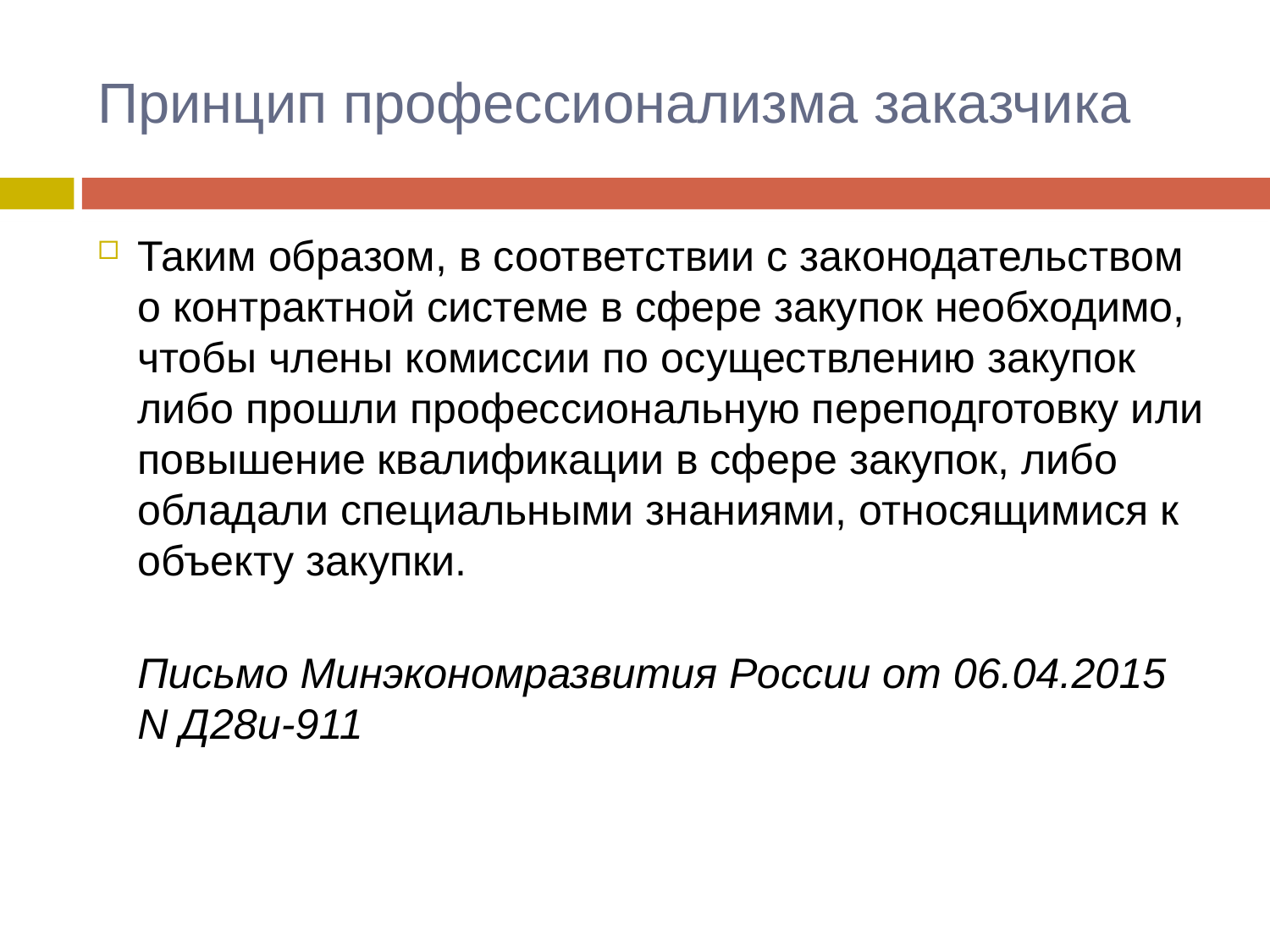

# Принцип профессионализма заказчика
Таким образом, в соответствии с законодательством о контрактной системе в сфере закупок необходимо, чтобы члены комиссии по осуществлению закупок либо прошли профессиональную переподготовку или повышение квалификации в сфере закупок, либо обладали специальными знаниями, относящимися к объекту закупки.
Письмо Минэкономразвития России от 06.04.2015 N Д28и-911